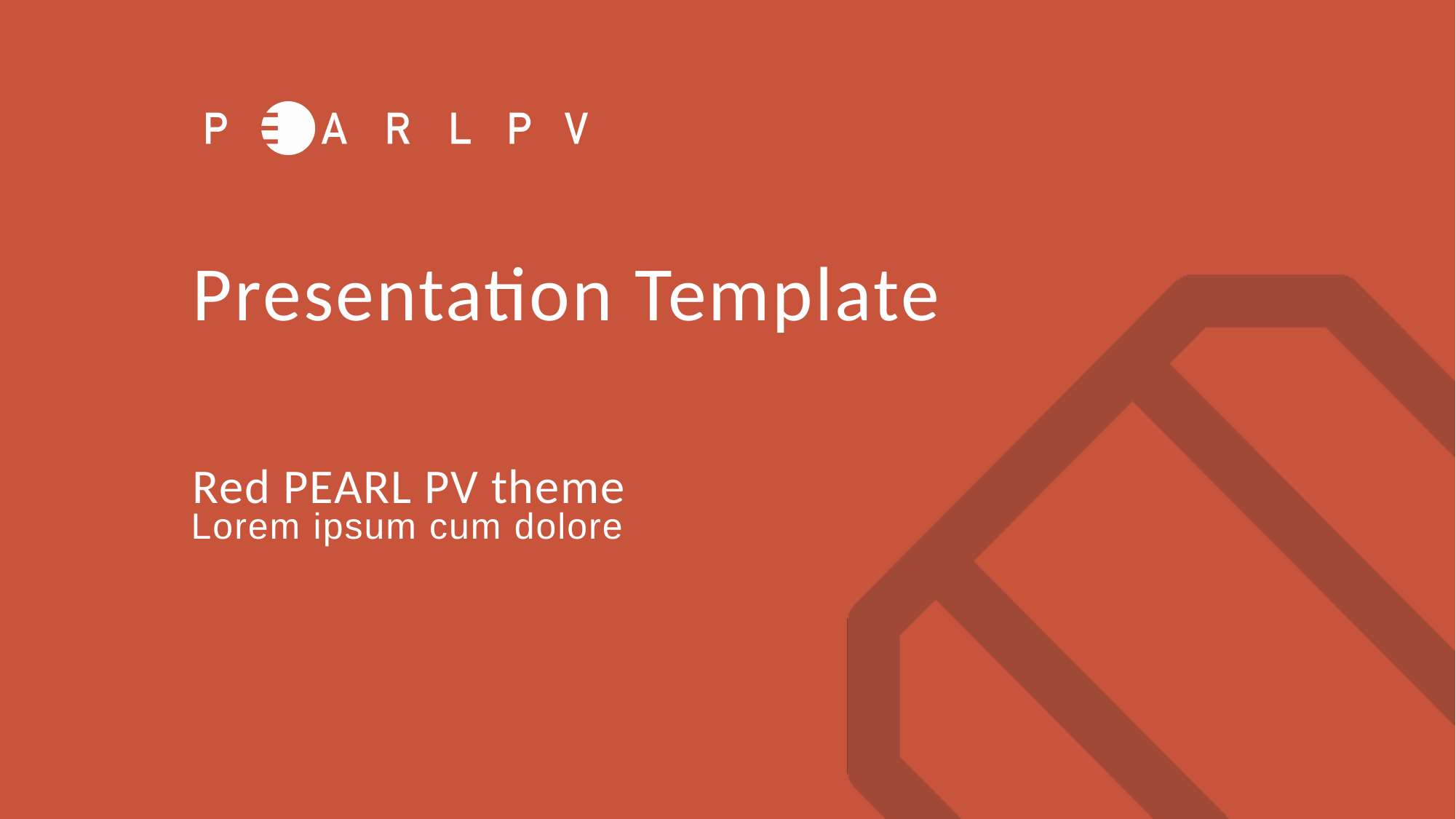

# Presentation Template
Red PEARL PV theme
Lorem ipsum cum dolore